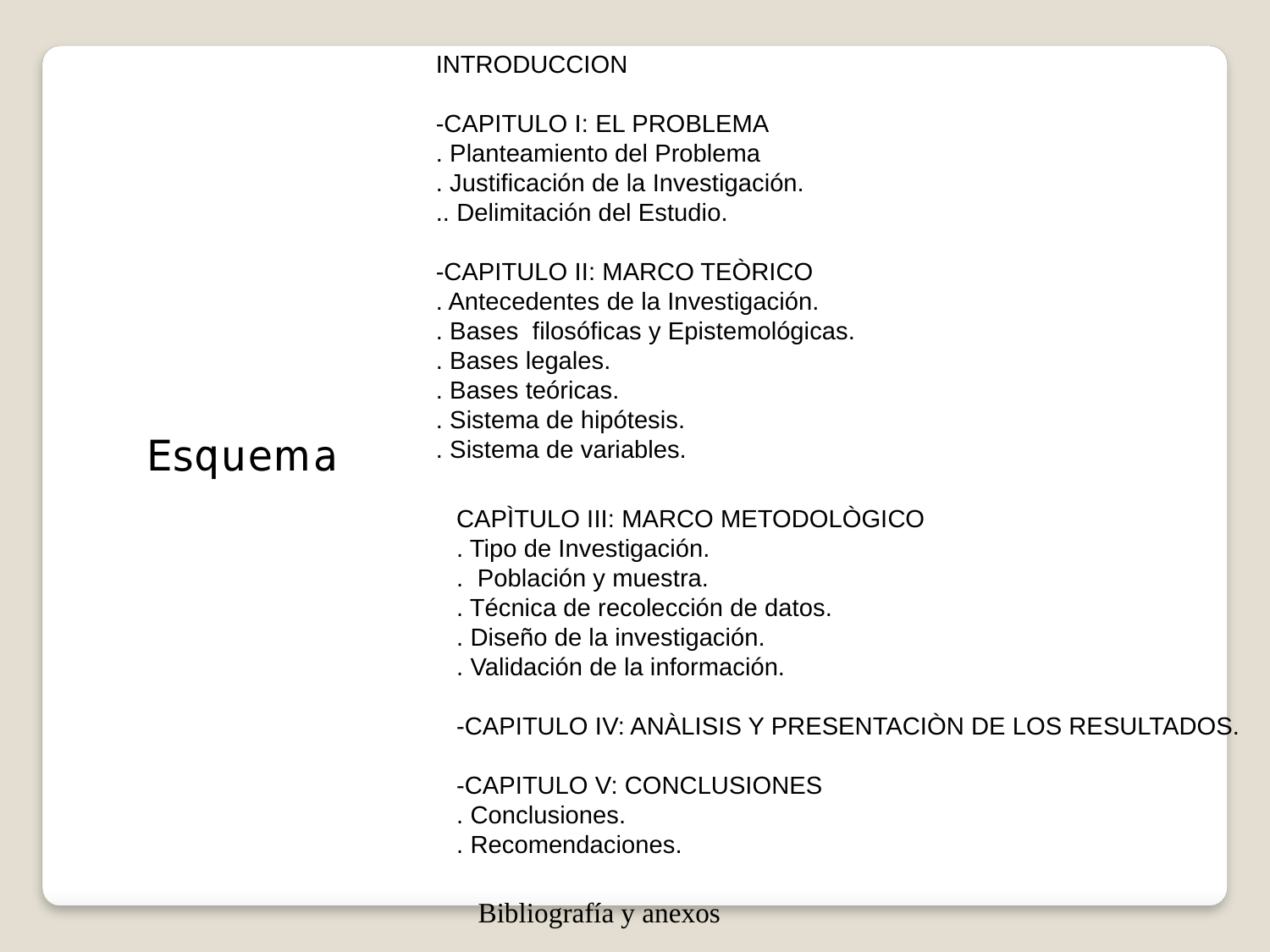

INTRODUCCION
-CAPITULO I: EL PROBLEMA
. Planteamiento del Problema
. Justificación de la Investigación.
.. Delimitación del Estudio.
-CAPITULO II: MARCO TEÒRICO
. Antecedentes de la Investigación.
. Bases  filosóficas y Epistemológicas.
. Bases legales.
. Bases teóricas.
. Sistema de hipótesis.
. Sistema de variables.
Esquema
CAPÌTULO III: MARCO METODOLÒGICO
. Tipo de Investigación.
.  Población y muestra.
. Técnica de recolección de datos.
. Diseño de la investigación.
. Validación de la información.
-CAPITULO IV: ANÀLISIS Y PRESENTACIÒN DE LOS RESULTADOS.
-CAPITULO V: CONCLUSIONES
. Conclusiones.
. Recomendaciones.
Bibliografía y anexos